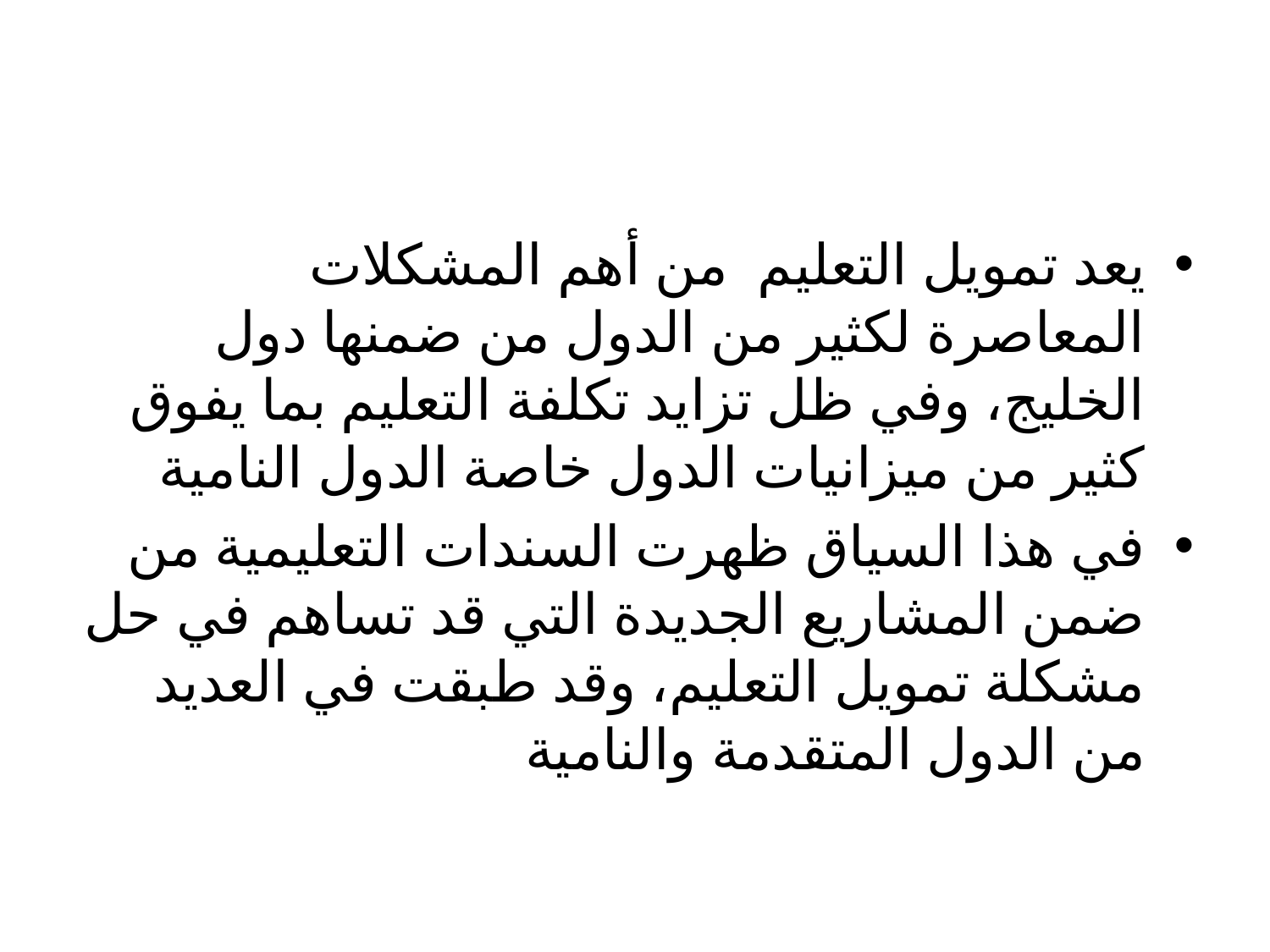

#
يعد تمويل التعليم  من أهم المشكلات المعاصرة لكثير من الدول من ضمنها دول الخليج، وفي ظل تزايد تكلفة التعليم بما يفوق كثير من ميزانيات الدول خاصة الدول النامية
في هذا السياق ظهرت السندات التعليمية من ضمن المشاريع الجديدة التي قد تساهم في حل مشكلة تمويل التعليم، وقد طبقت في العديد من الدول المتقدمة والنامية